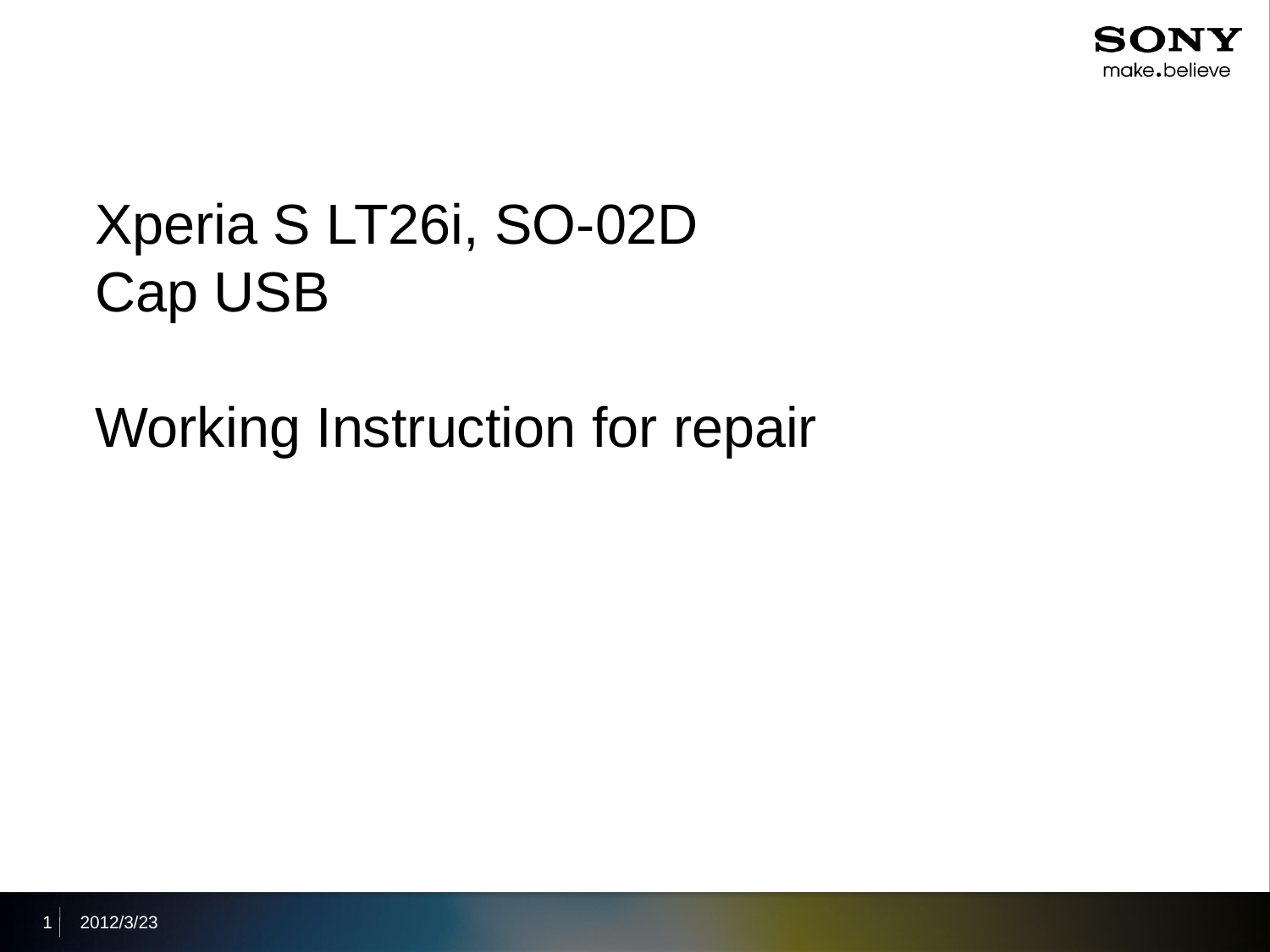

# Xperia S LT26i, SO-02D Cap USB Working Instruction for repair
1
2012/3/23